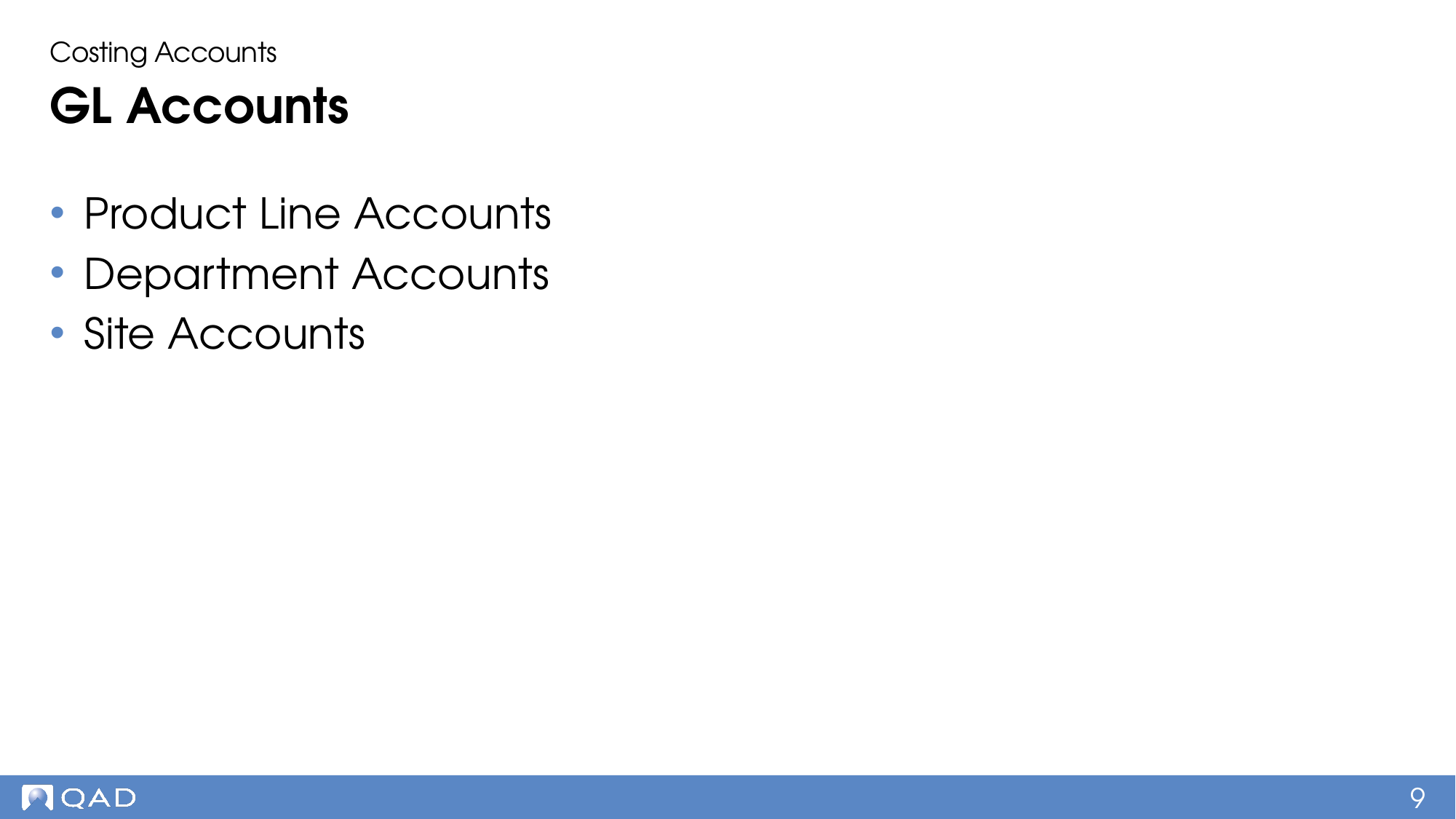

Costing Accounts
# GL Accounts
Product Line Accounts
Department Accounts
Site Accounts

9